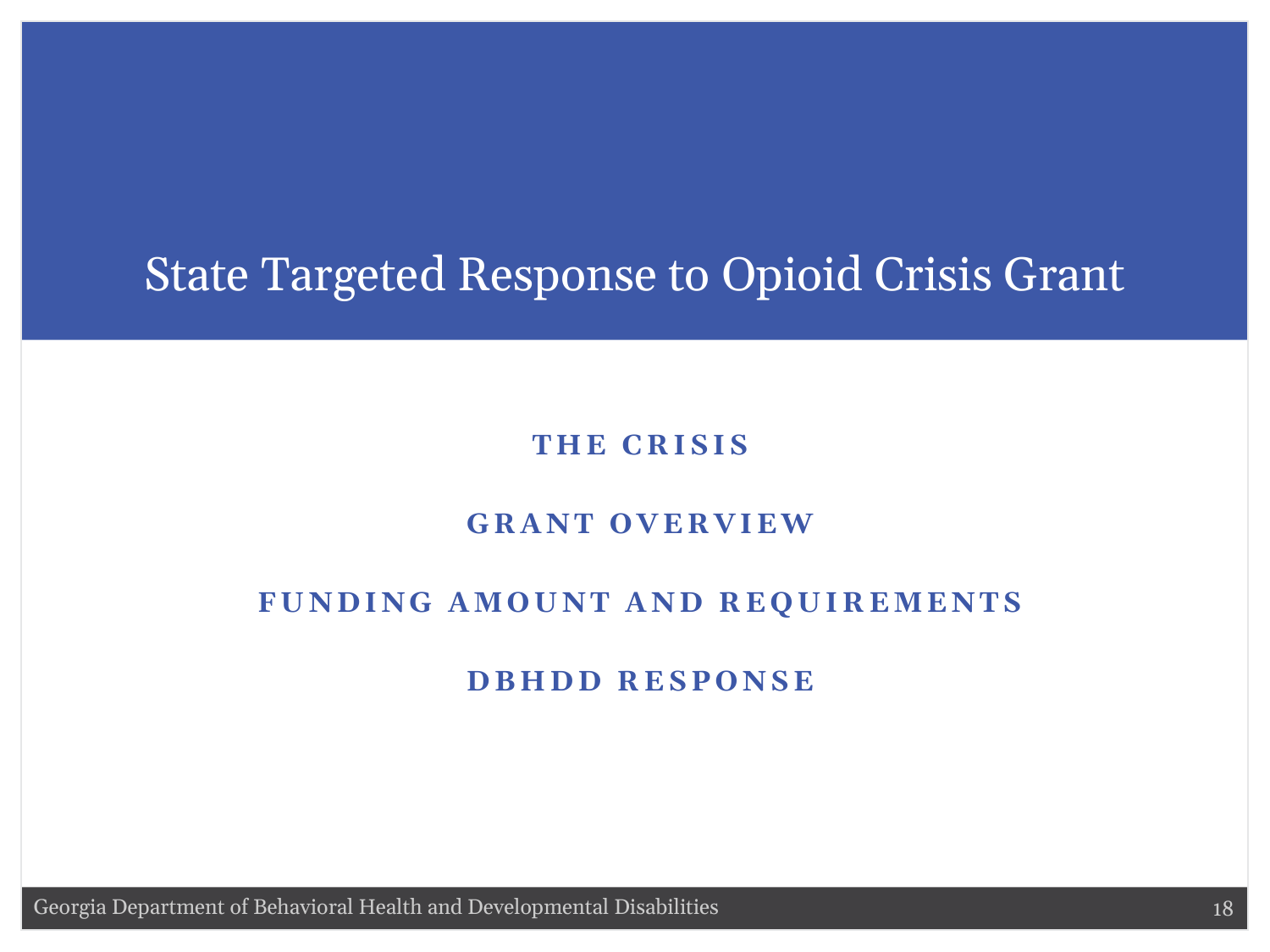

# State Targeted Response to Opioid Crisis Grant

The Crisis

Grant Overview

Funding Amount and Requirements

DBHDD Response